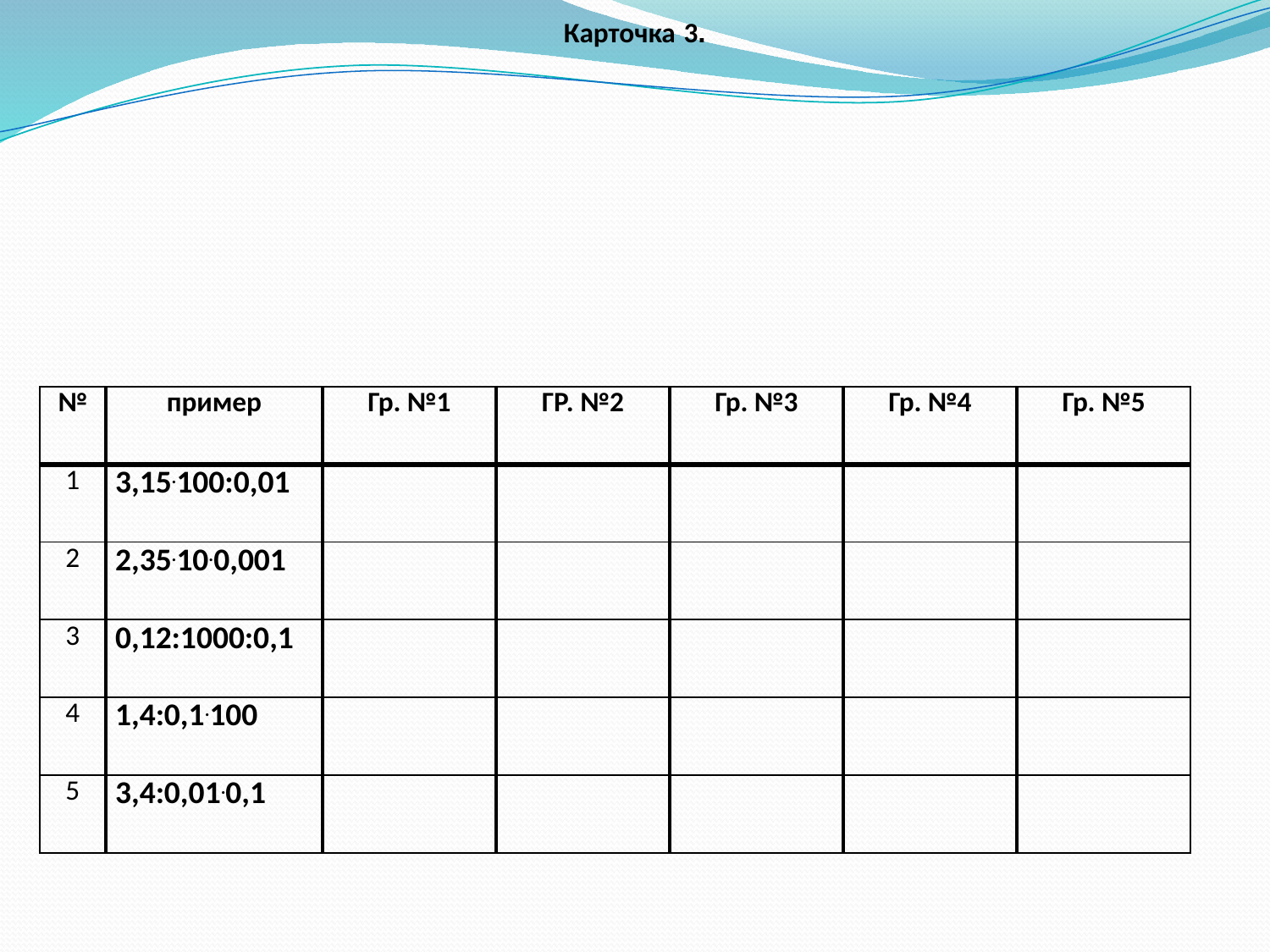

Карточка 3.
| № | пример | Гр. №1 | ГР. №2 | Гр. №3 | Гр. №4 | Гр. №5 |
| --- | --- | --- | --- | --- | --- | --- |
| 1 | 3,15.100:0,01 |  |  |  |  |  |
| 2 | 2,35.10.0,001 |  |  |  |  |  |
| 3 | 0,12:1000:0,1 |  |  |  |  |  |
| 4 | 1,4:0,1.100 |  |  |  |  |  |
| 5 | 3,4:0,01.0,1 |  |  |  |  |  |